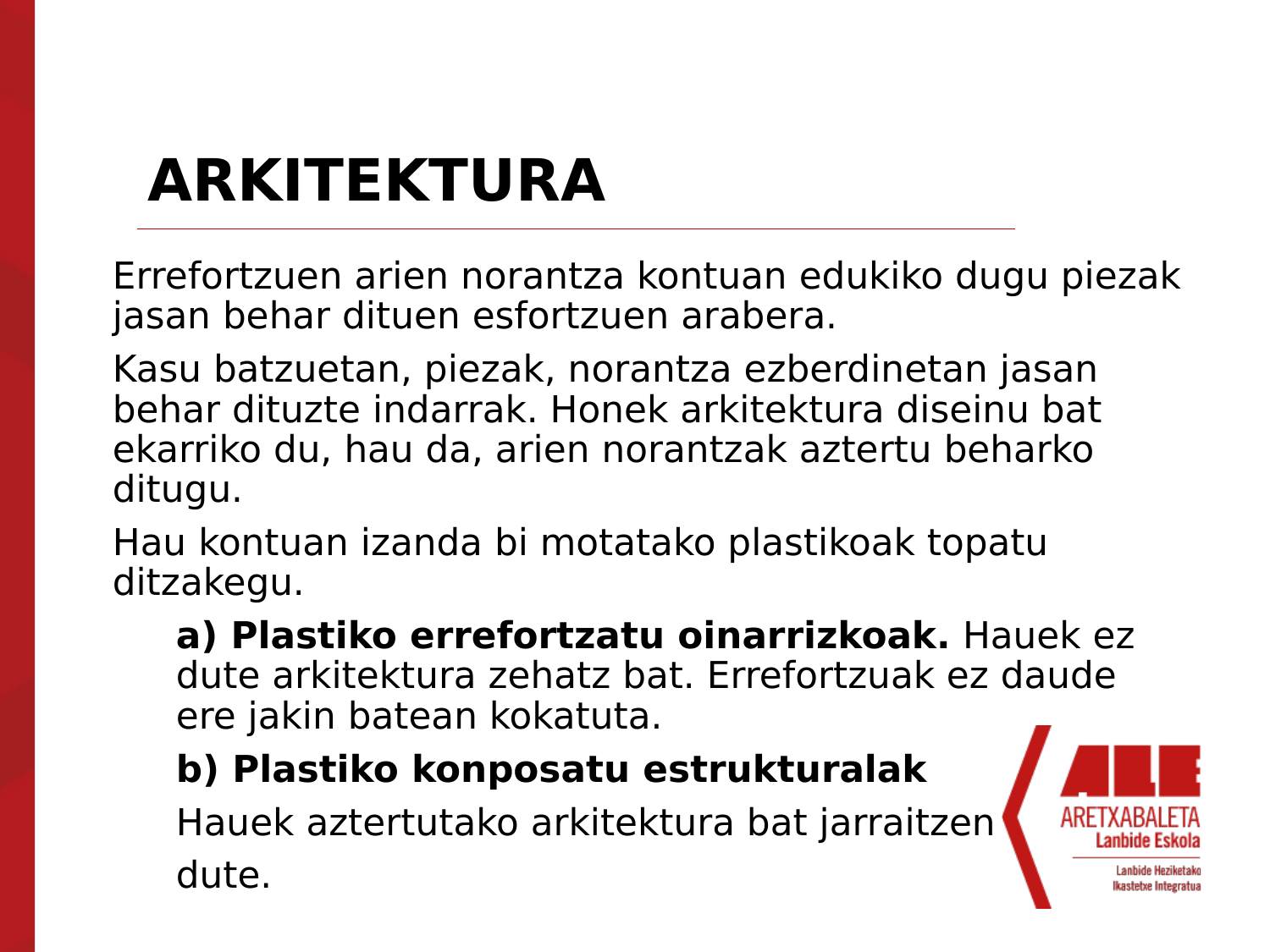

# ARKITEKTURA
Errefortzuen arien norantza kontuan edukiko dugu piezak jasan behar dituen esfortzuen arabera.
Kasu batzuetan, piezak, norantza ezberdinetan jasan behar dituzte indarrak. Honek arkitektura diseinu bat ekarriko du, hau da, arien norantzak aztertu beharko ditugu.
Hau kontuan izanda bi motatako plastikoak topatu ditzakegu.
a) Plastiko errefortzatu oinarrizkoak. Hauek ez dute arkitektura zehatz bat. Errefortzuak ez daude ere jakin batean kokatuta.
b) Plastiko konposatu estrukturalak
Hauek aztertutako arkitektura bat jarraitzen
dute.